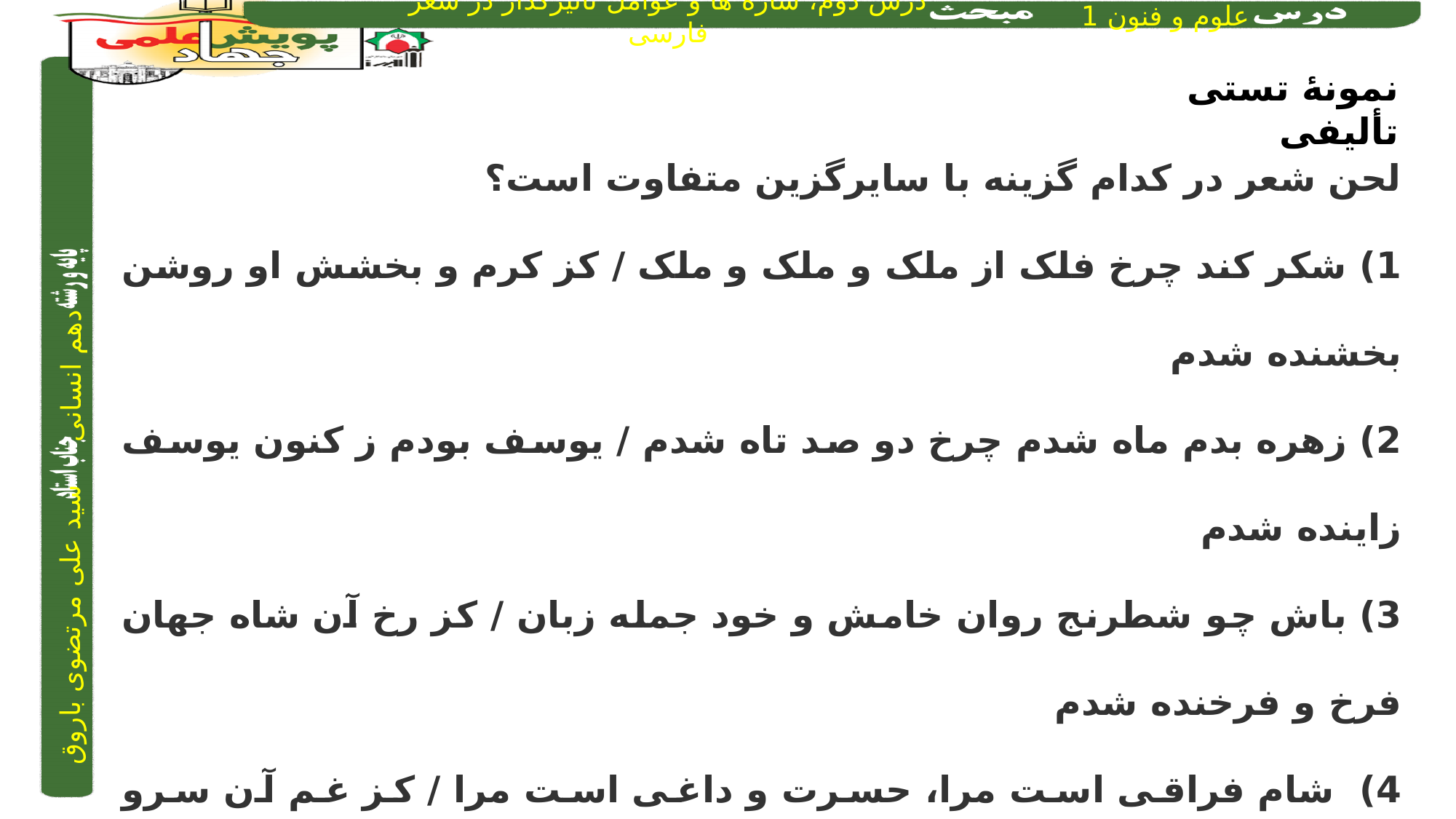

نمونۀ تستی تألیفی
لحن شعر در کدام گزینه با سایرگزین متفاوت است؟
1) شکر کند چرخ فلک از ملک و ملک و ملک / کز کرم و بخشش او روشن بخشنده شدم
2) زهره بدم ماه شدم چرخ دو صد تاه شدم / يوسف بودم ز کنون يوسف زاينده شدم
3) باش چو شطرنج روان خامش و خود جمله زبان / کز رخ آن شاه جهان فرخ و فرخنده شدم
4)  شام فراقی است مرا، حسرت و داغی است مرا / کز غم آن سرو روان کشته و افکنده شدم
پاسخ:  در گزینه (4) هم، مانند سایر گزینه­ها، وزن، شورانگیز و هیجان­آور است، اما مضمون بیت، غمناک است. در گزینه های دیگر، شورانگیزی وزن، با مضمون ابیات، که شور و طرب و سرمستی عارف است، هماهنگی دارد.